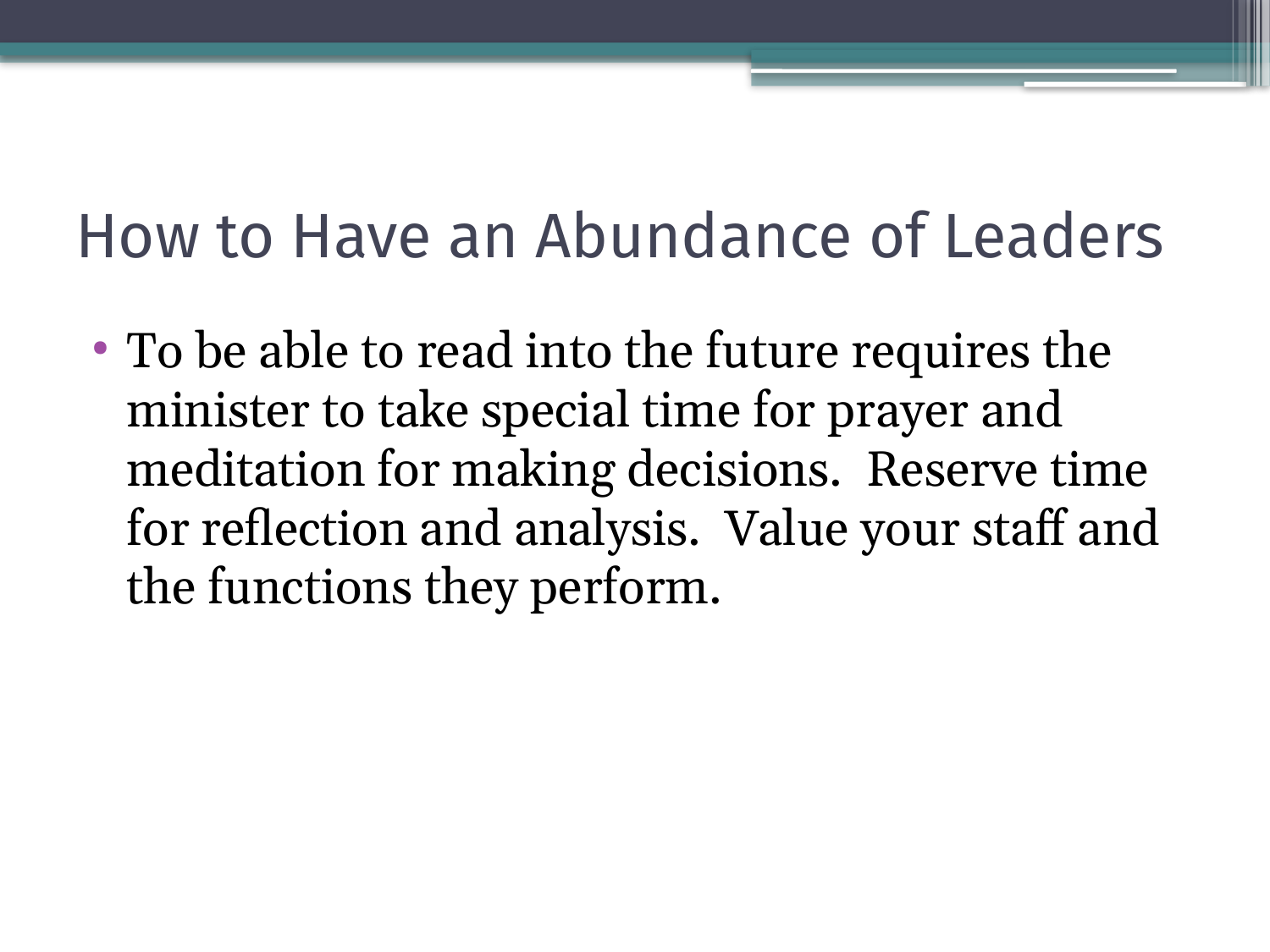

# How to Have an Abundance of Leaders
To be able to read into the future requires the minister to take special time for prayer and meditation for making decisions.  Reserve time for reflection and analysis.  Value your staff and the functions they perform.